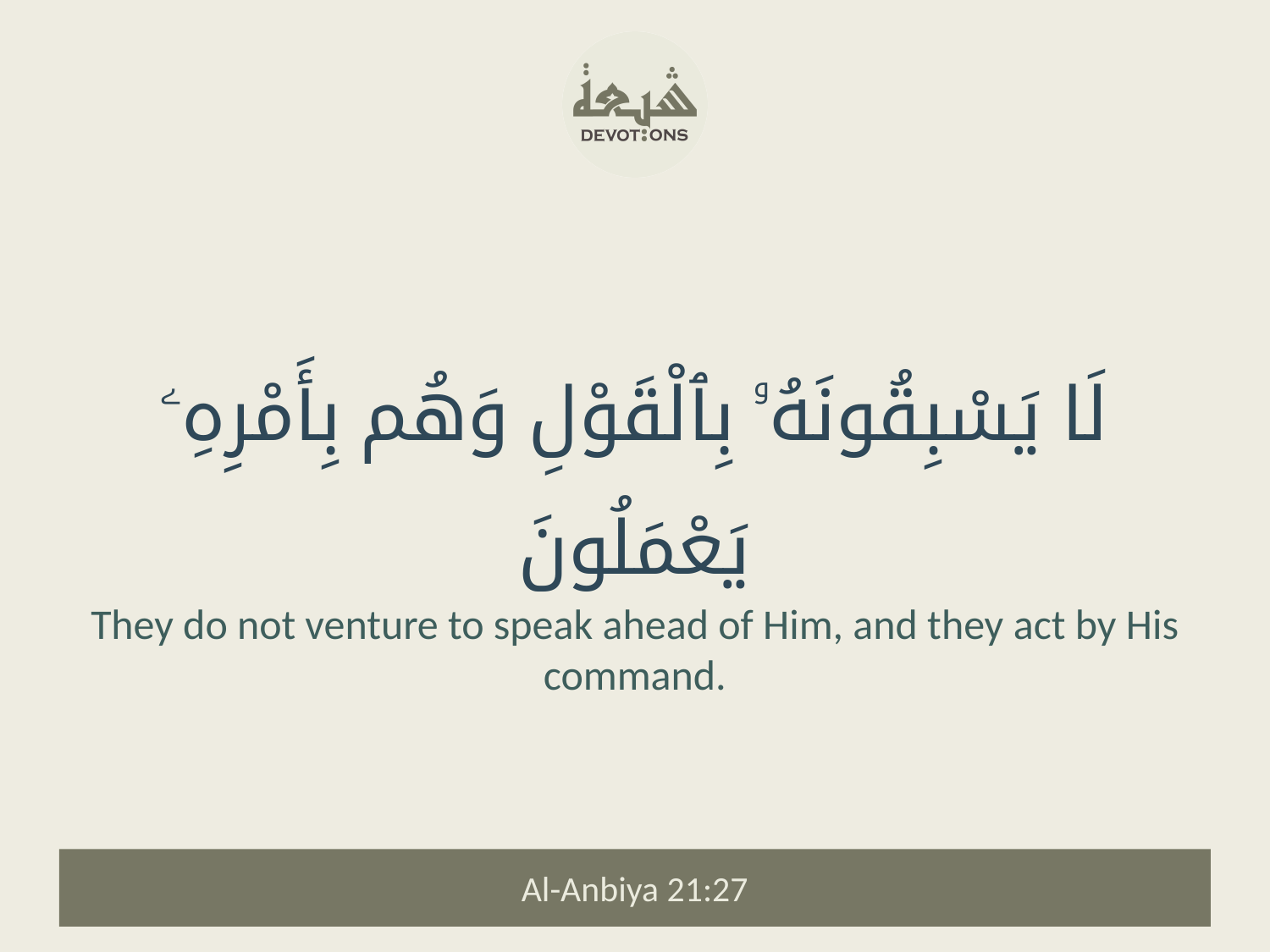

لَا يَسْبِقُونَهُۥ بِٱلْقَوْلِ وَهُم بِأَمْرِهِۦ يَعْمَلُونَ
They do not venture to speak ahead of Him, and they act by His command.
Al-Anbiya 21:27